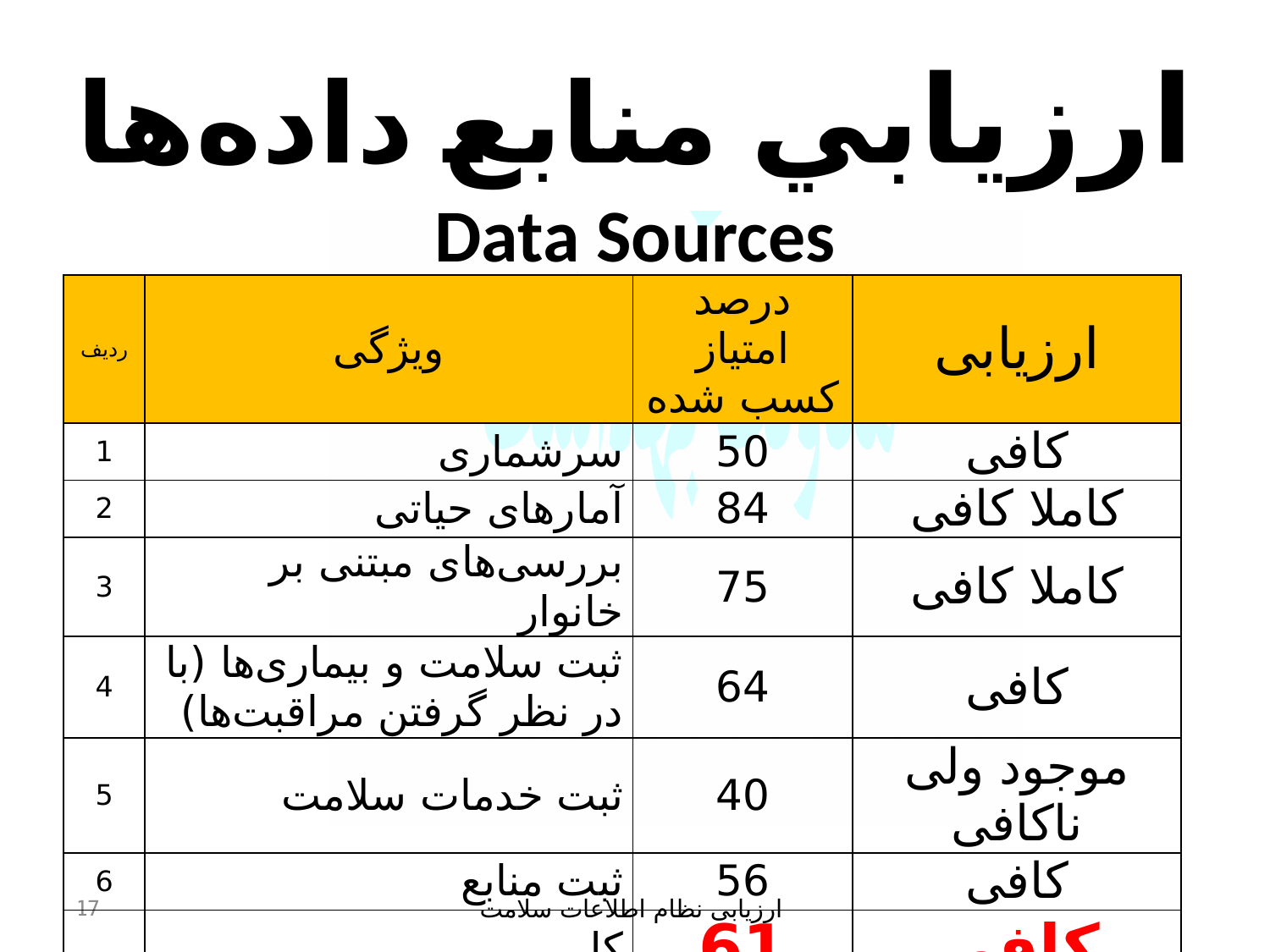

# ارزيابي منابع داده‌ها Data Sources
| ردیف | ویژگی | درصد امتیاز کسب شده | ارزیابی |
| --- | --- | --- | --- |
| 1 | سرشماری | 50 | کافی |
| 2 | آمارهای حیاتی | 84 | کاملا کافی |
| 3 | بررسی‌های مبتنی بر خانوار | 75 | کاملا کافی |
| 4 | ثبت سلامت و بیماری‌ها (با در نظر گرفتن مراقبت‌ها) | 64 | کافی |
| 5 | ثبت خدمات سلامت | 40 | موجود ولی ناکافی |
| 6 | ثبت منابع | 56 | کافی |
|  | کل | 61 | کافی |
17
ارزیابی نظام اطلاعات سلامت